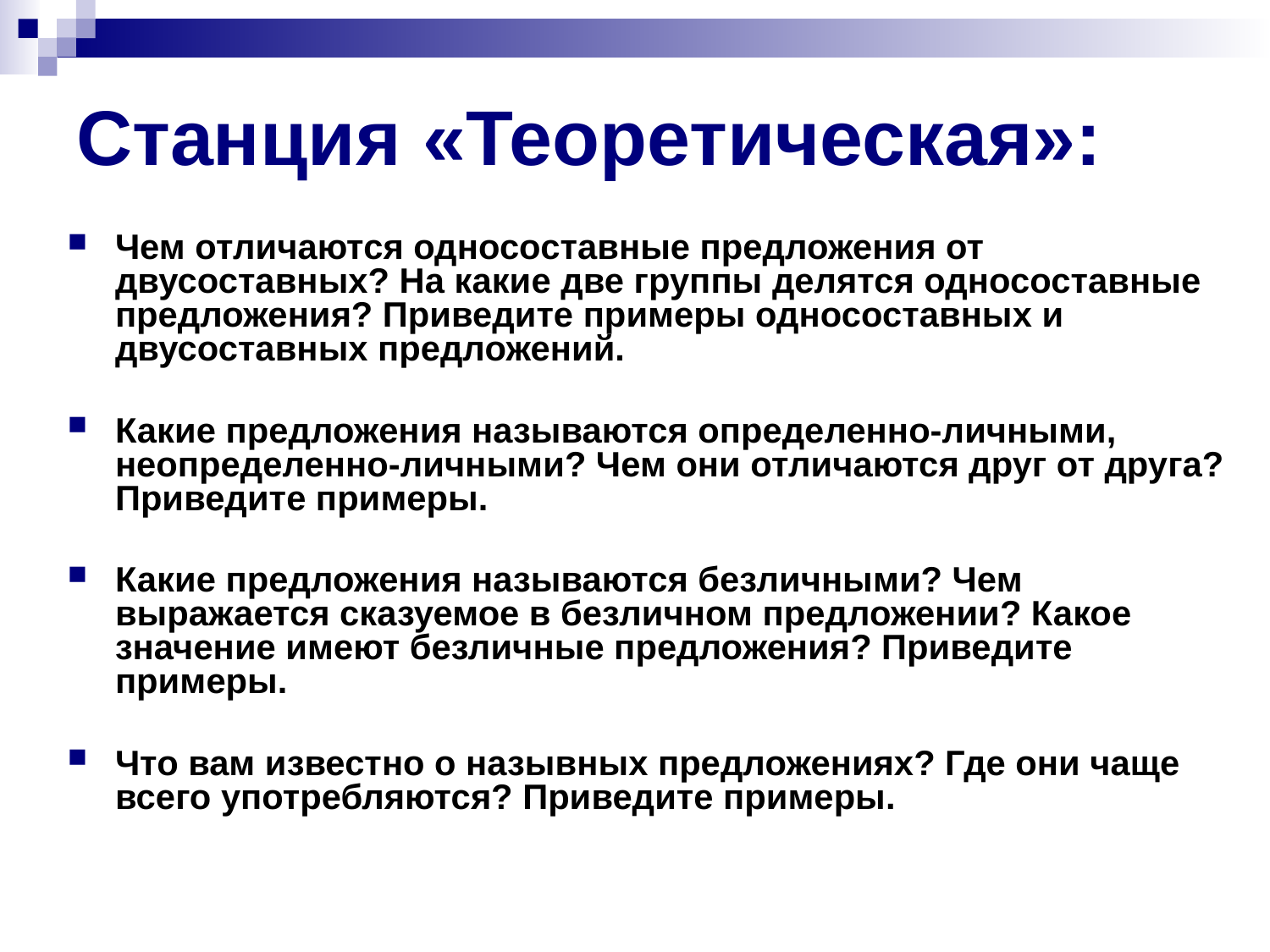

# Станция «Теоретическая»:
Чем отличаются односоставные предложения от двусоставных? На какие две группы делятся односоставные предложения? Приведите примеры односоставных и двусоставных предложений.

Какие предложения называются определенно-личными, неопределенно-личными? Чем они отличаются друг от друга? Приведите примеры.

Какие предложения называются безличными? Чем выражается сказуемое в безличном предложении? Какое значение имеют безличные предложения? Приведите примеры.

Что вам известно о назывных предложениях? Где они чаще всего употребляются? Приведите примеры.